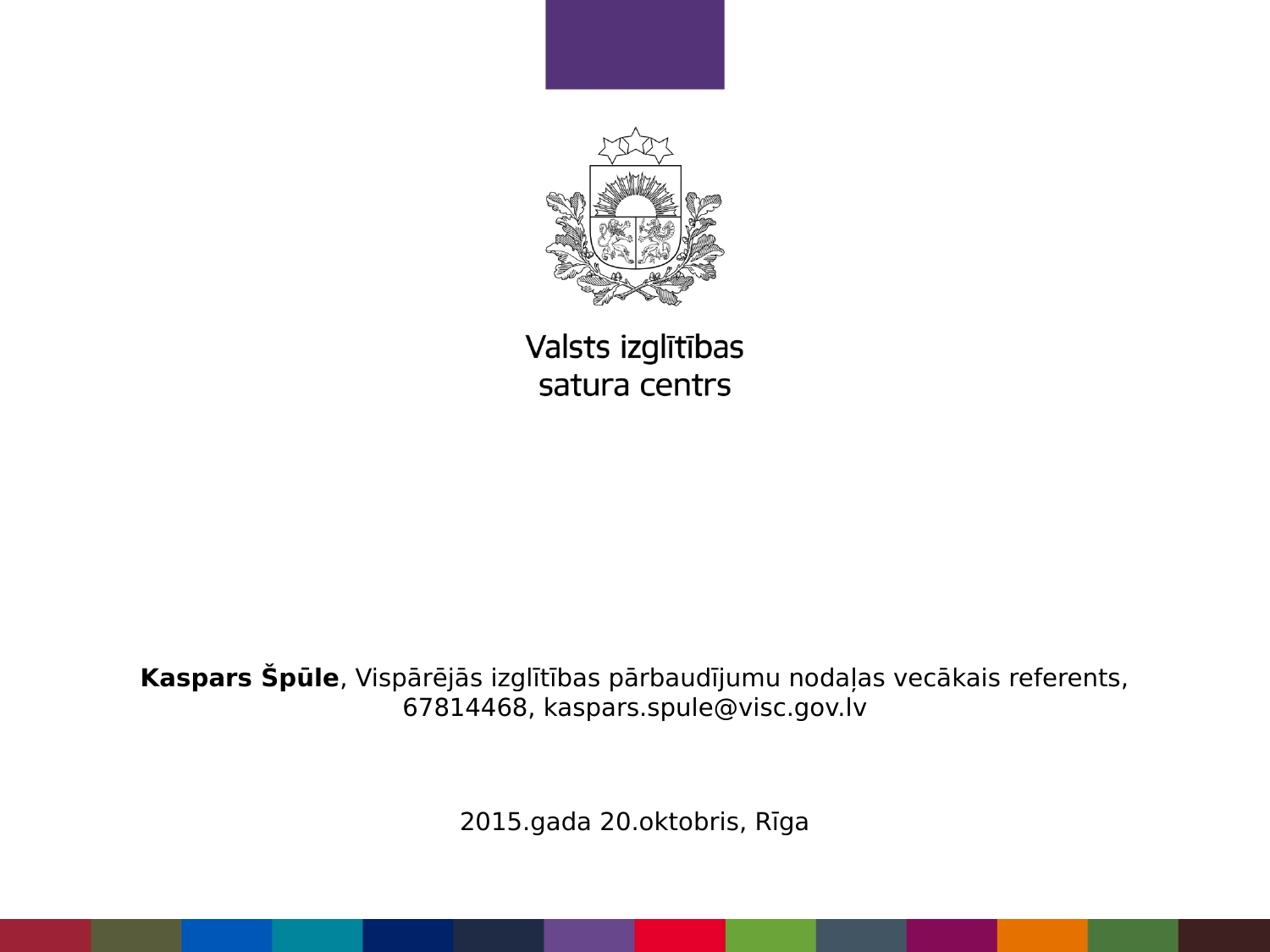

Kaspars Špūle, Vispārējās izglītības pārbaudījumu nodaļas vecākais referents, 67814468, kaspars.spule@visc.gov.lv

2015.gada 20.oktobris, Rīga